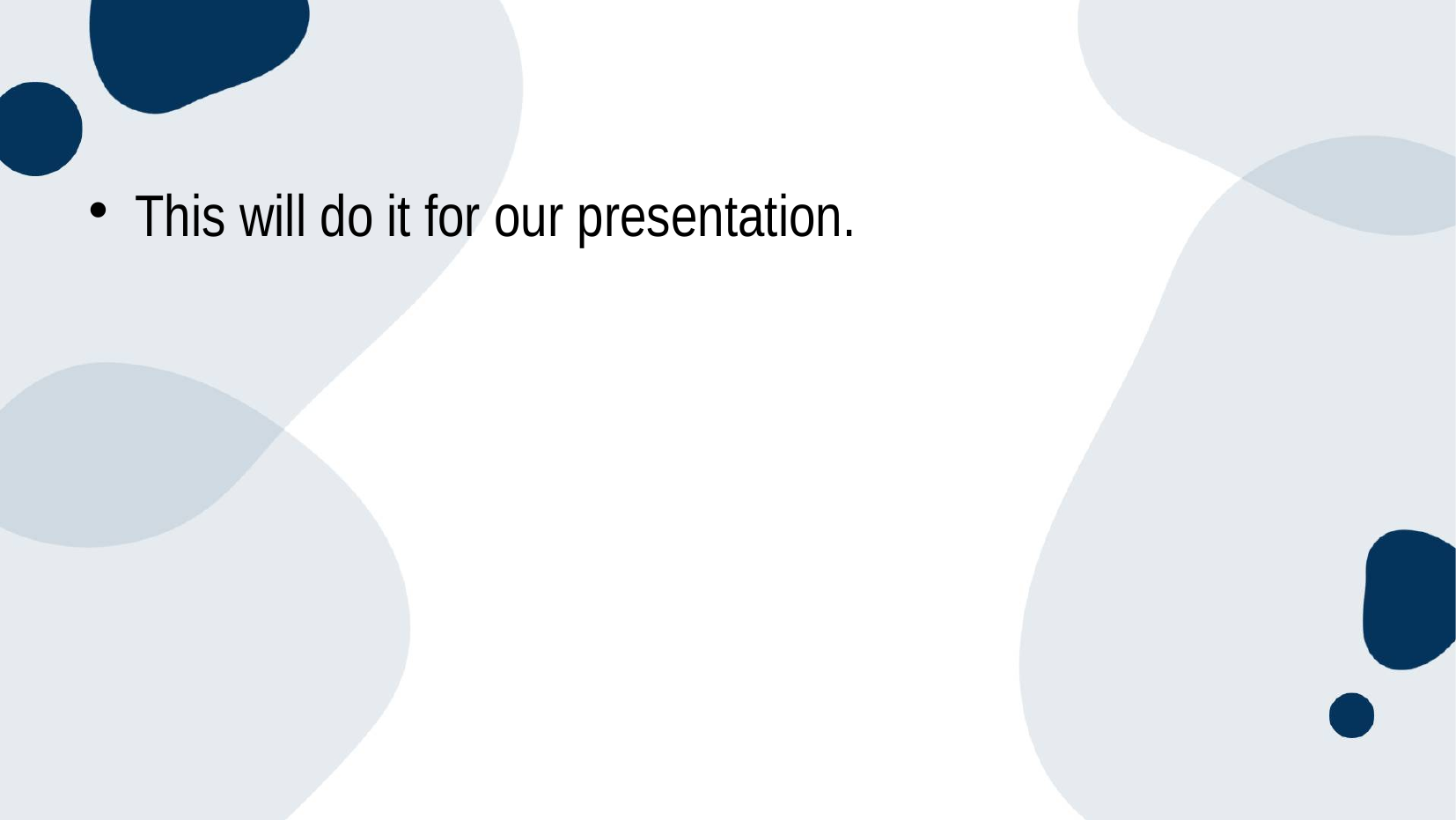

#
This will do it for our presentation.